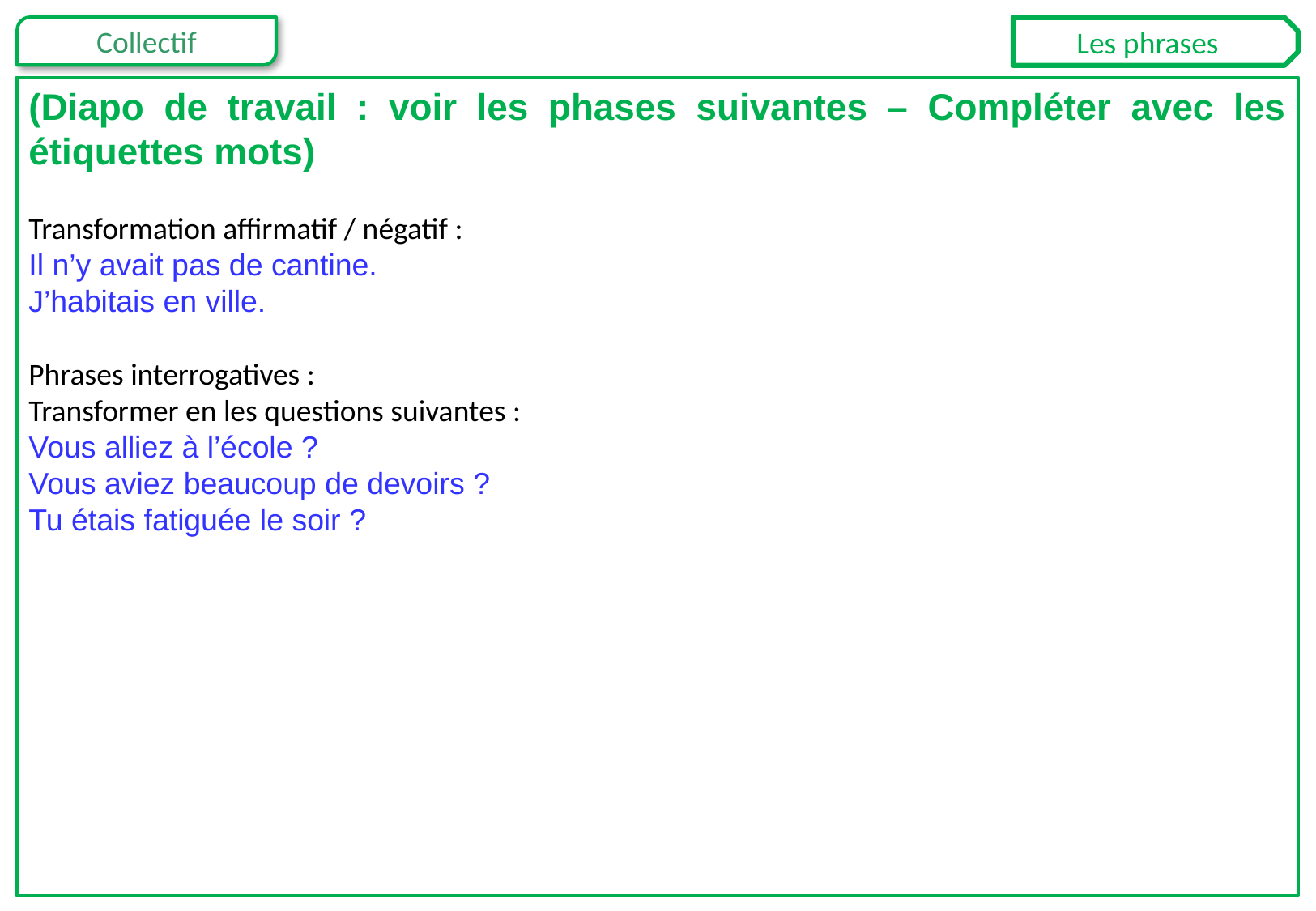

Les phrases
(Diapo de travail : voir les phases suivantes – Compléter avec les étiquettes mots)

Transformation affirmatif / négatif :
Il n’y avait pas de cantine.
J’habitais en ville.

Phrases interrogatives :
Transformer en les questions suivantes :
Vous alliez à l’école ?
Vous aviez beaucoup de devoirs ?
Tu étais fatiguée le soir ?